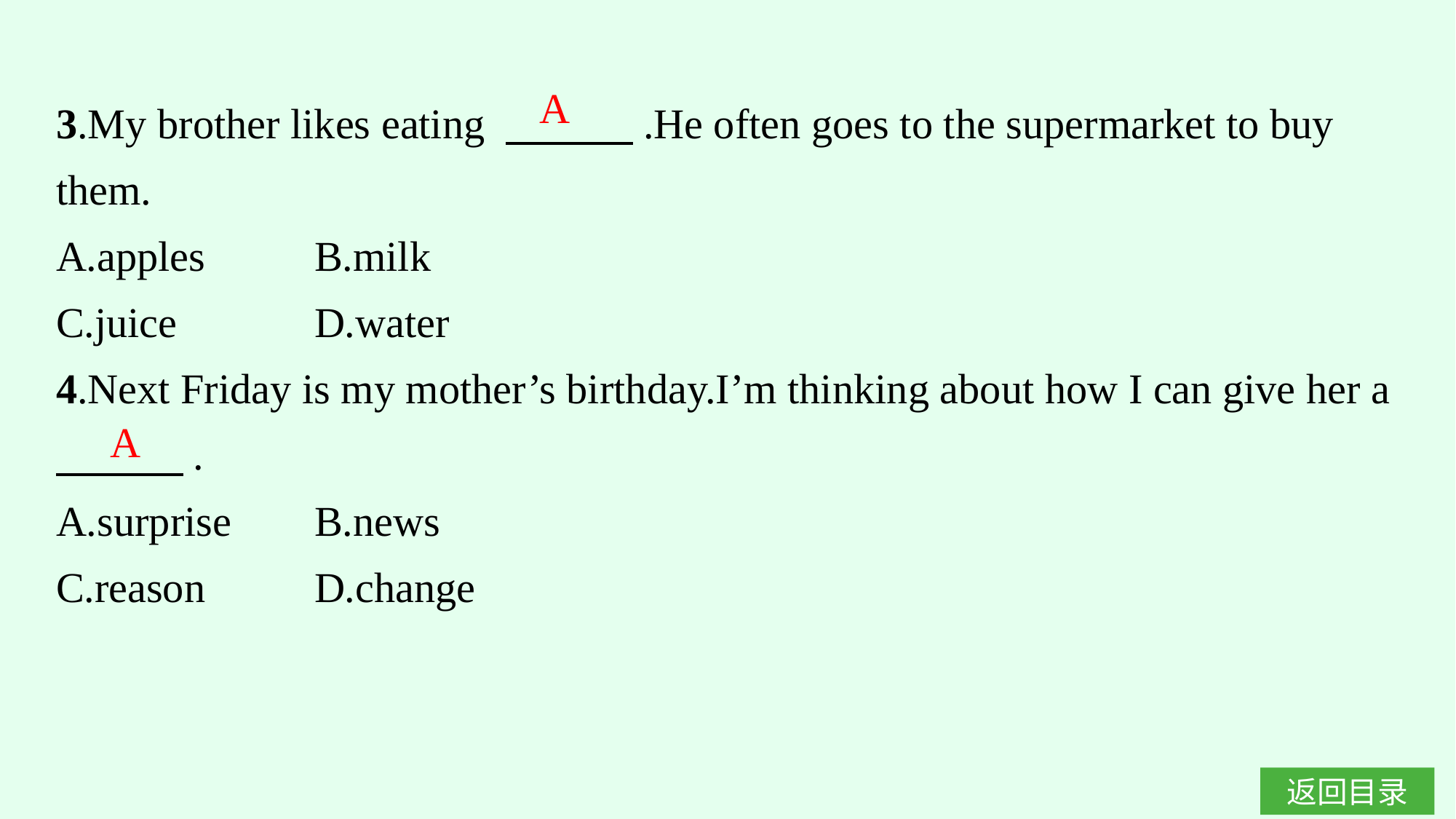

3.My brother likes eating 　　　.He often goes to the supermarket to buy them.
A.apples	B.milk
C.juice		D.water
4.Next Friday is my mother’s birthday.I’m thinking about how I can give her a 　　　.
A.surprise	B.news
C.reason	D.change
A
A